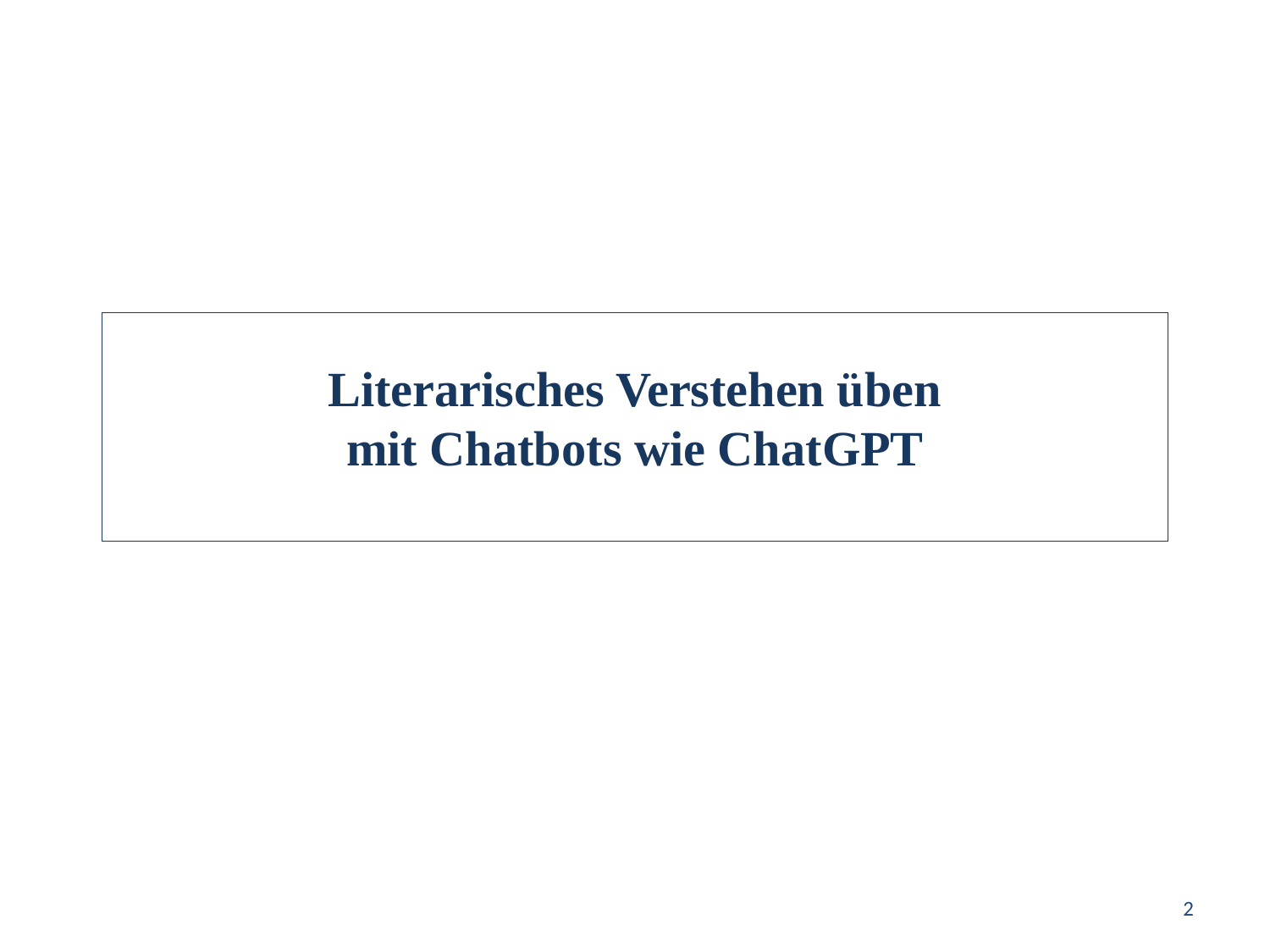

Literarisches Verstehen üben
mit Chatbots wie ChatGPT

2